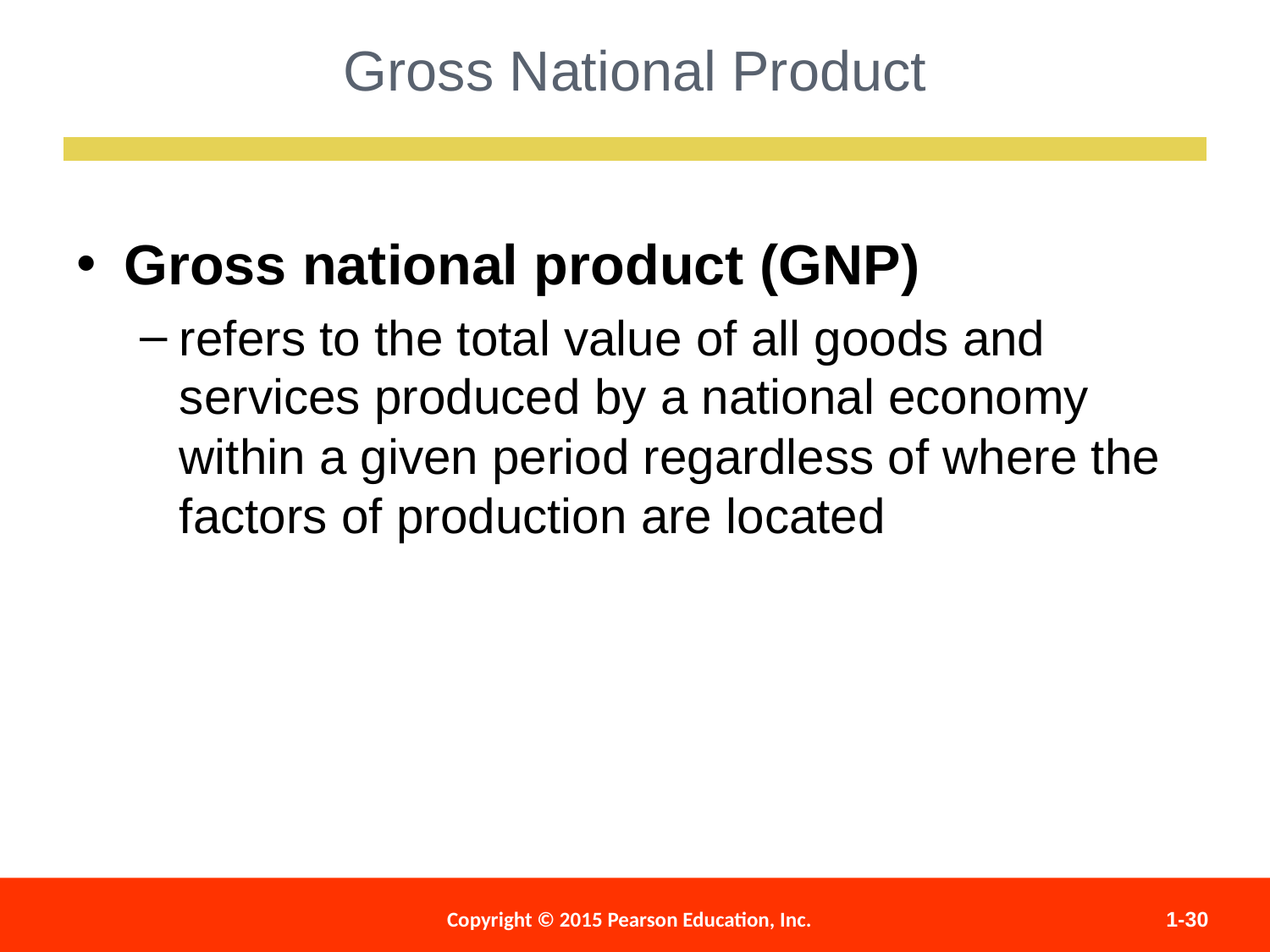

Gross national product (GNP)
refers to the total value of all goods and services produced by a national economy within a given period regardless of where the factors of production are located

Gross National Product